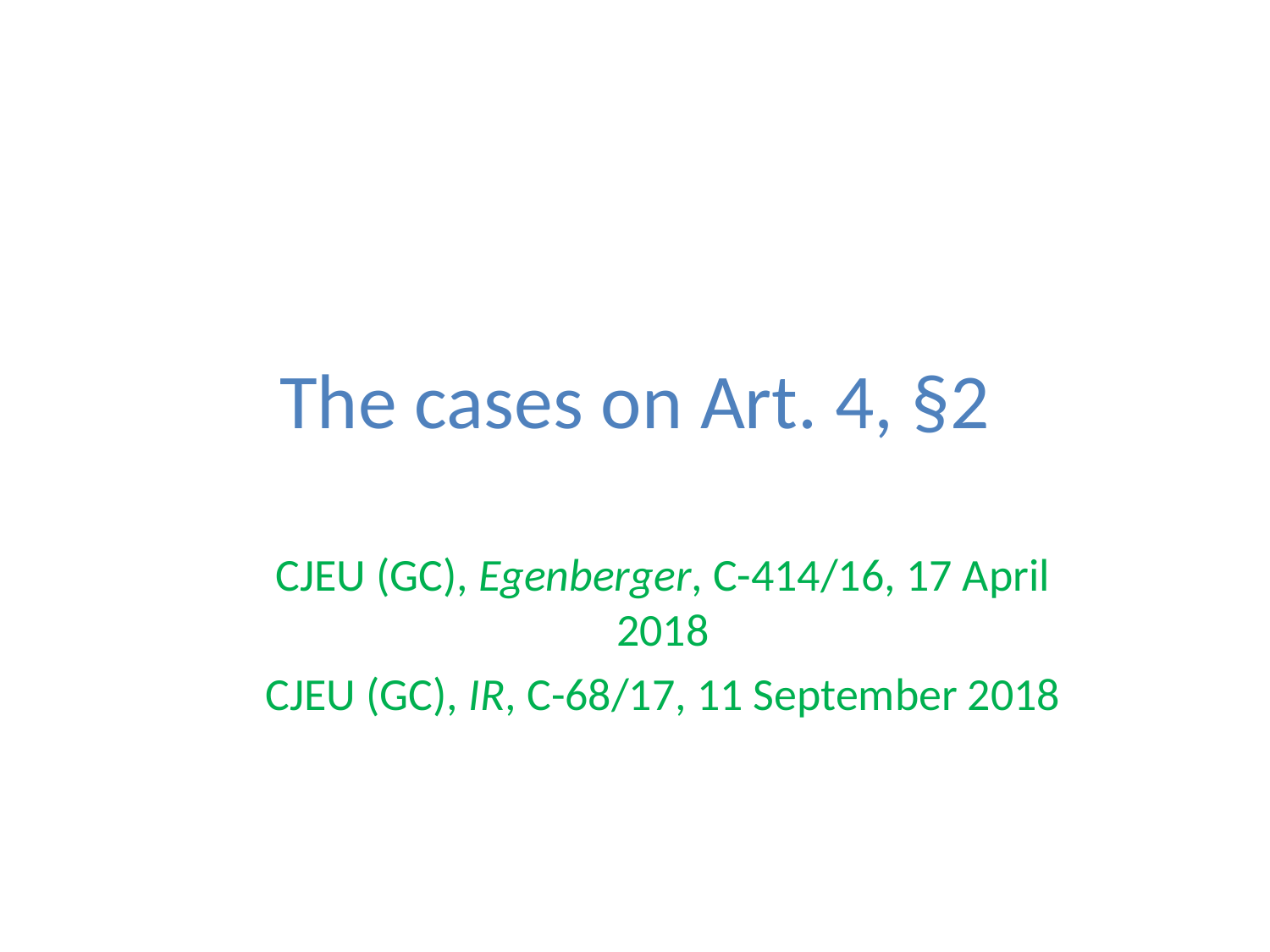

# The cases on Art. 4, §2
CJEU (GC), Egenberger, C-414/16, 17 April 2018
CJEU (GC), IR, C-68/17, 11 September 2018